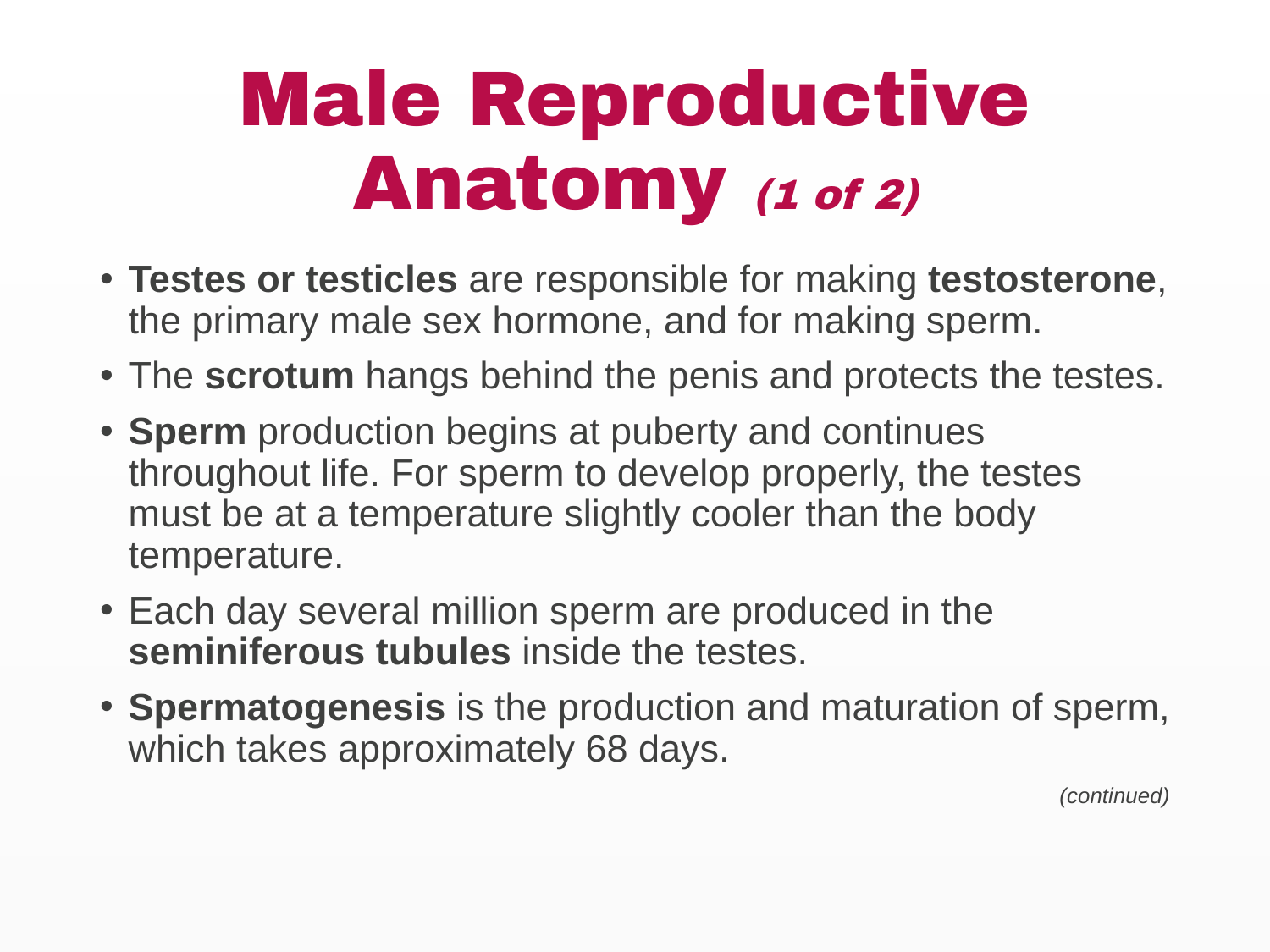

# Male Reproductive Anatomy (1 of 2)
Testes or testicles are responsible for making testosterone, the primary male sex hormone, and for making sperm.
The scrotum hangs behind the penis and protects the testes.
Sperm production begins at puberty and continues throughout life. For sperm to develop properly, the testes must be at a temperature slightly cooler than the body temperature.
Each day several million sperm are produced in the seminiferous tubules inside the testes.
Spermatogenesis is the production and maturation of sperm, which takes approximately 68 days.
(continued)